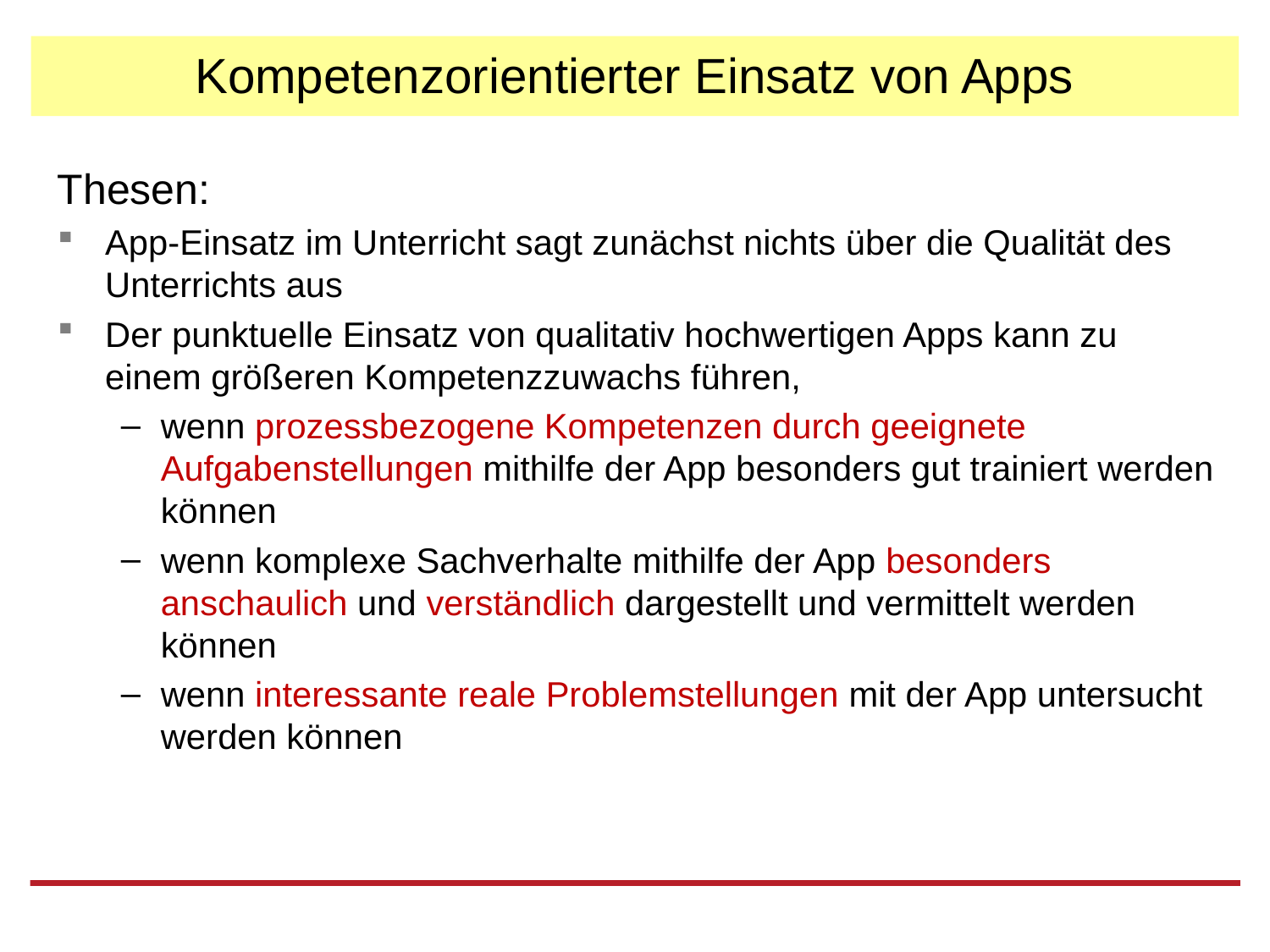

# Kompetenzorientierter Einsatz von Apps
Thesen:
App-Einsatz im Unterricht sagt zunächst nichts über die Qualität des Unterrichts aus
Der punktuelle Einsatz von qualitativ hochwertigen Apps kann zu einem größeren Kompetenzzuwachs führen,
wenn prozessbezogene Kompetenzen durch geeignete Aufgabenstellungen mithilfe der App besonders gut trainiert werden können
wenn komplexe Sachverhalte mithilfe der App besonders anschaulich und verständlich dargestellt und vermittelt werden können
wenn interessante reale Problemstellungen mit der App untersucht werden können